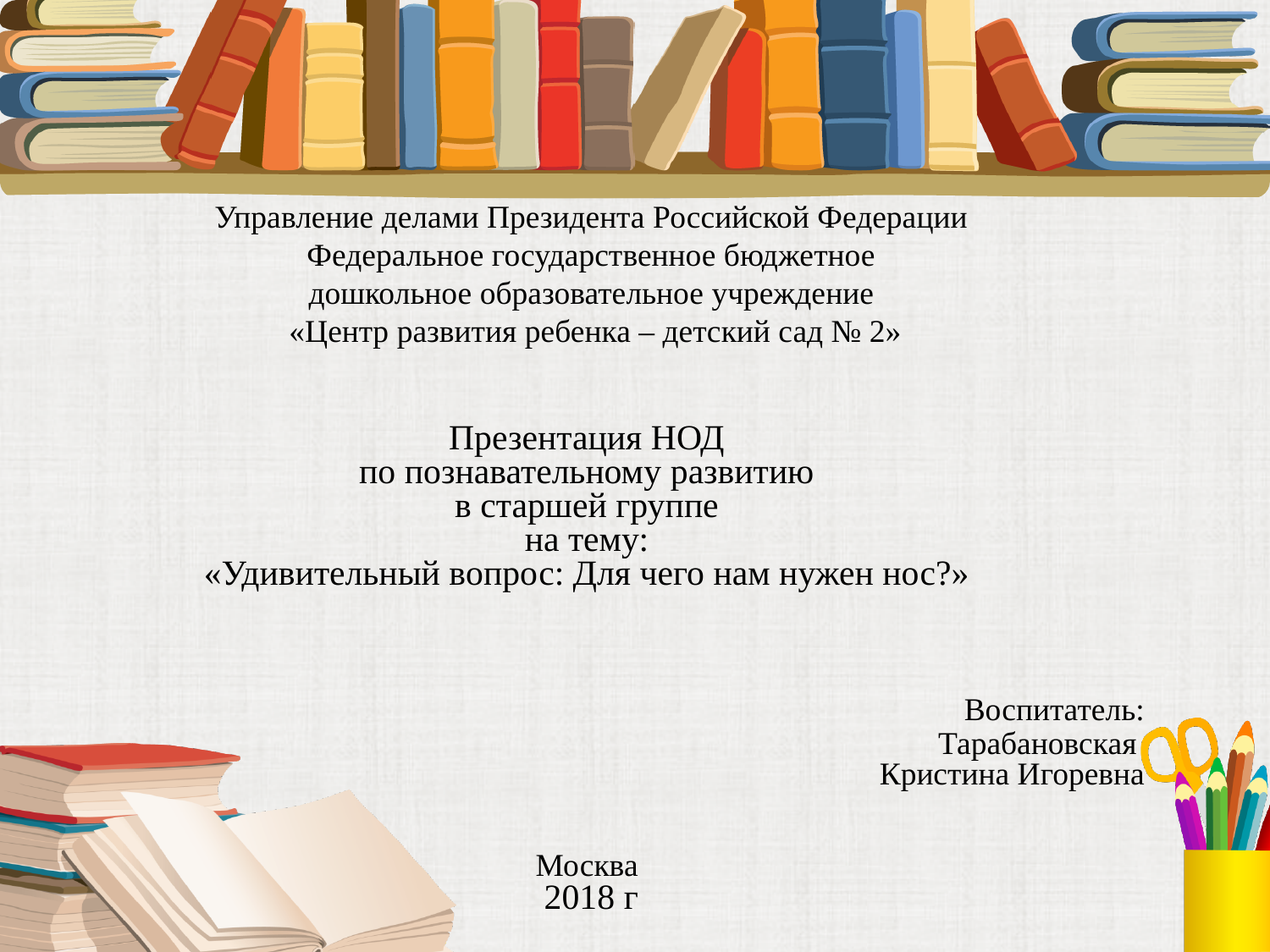

#
Управление делами Президента Российской Федерации
Федеральное государственное бюджетное
дошкольное образовательное учреждение
 «Центр развития ребенка – детский сад № 2»
Презентация НОД
по познавательному развитию
в старшей группе
на тему:
«Удивительный вопрос: Для чего нам нужен нос?»

                                                                Воспитатель:
                                                                      Тарабановская
Кристина Игоревна

Москва
2018 г